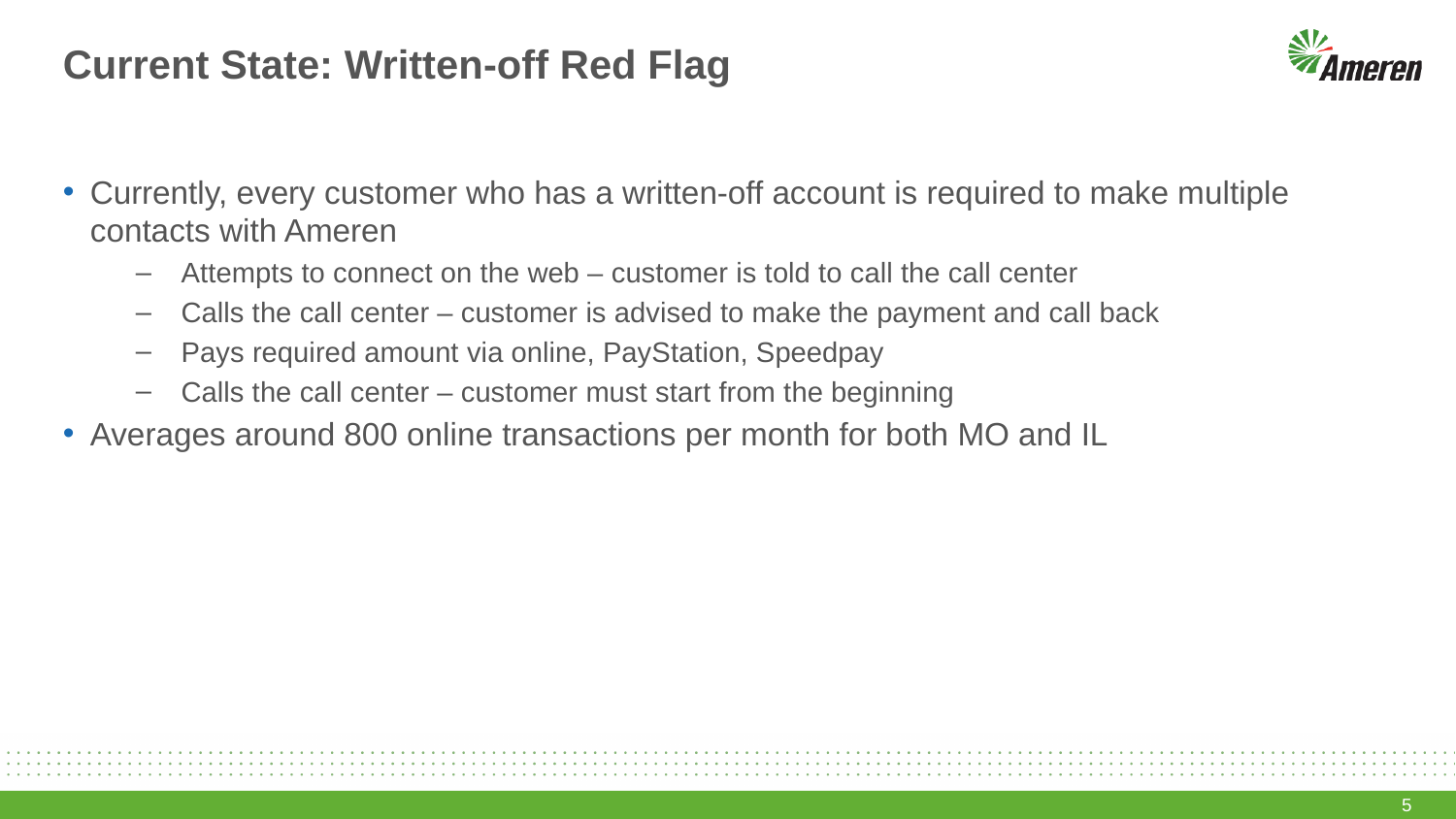

# Current State: Written-off Red Flag
Currently, every customer who has a written-off account is required to make multiple contacts with Ameren
Attempts to connect on the web – customer is told to call the call center
Calls the call center – customer is advised to make the payment and call back
Pays required amount via online, PayStation, Speedpay
Calls the call center – customer must start from the beginning
Averages around 800 online transactions per month for both MO and IL